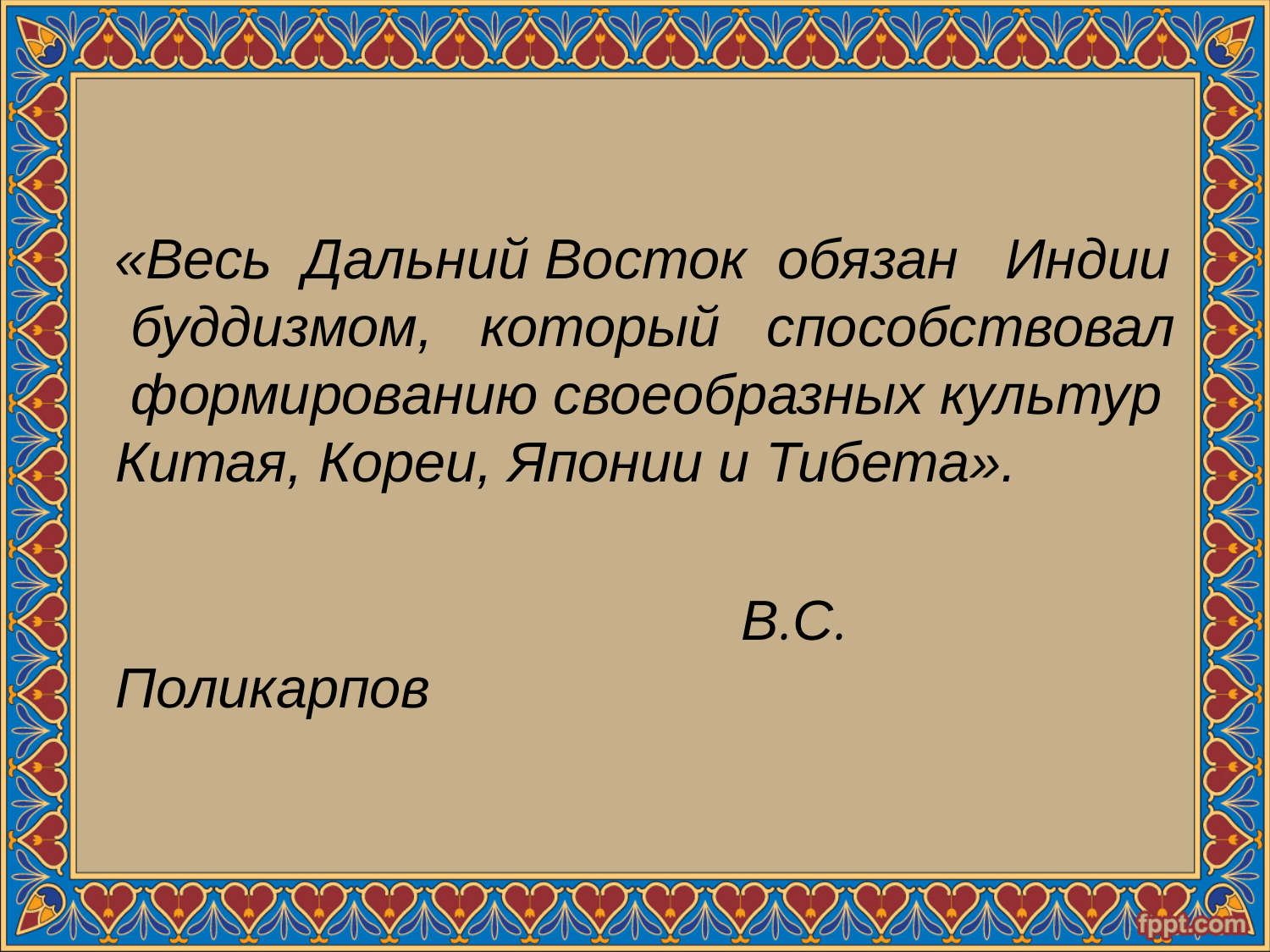

#
   «Весь  Дальний Восток  обязан   Индии  буддизмом,   который   способствовал  формированию своеобразных культур  Китая, Кореи, Японии и Тибета».

                                           В.С.  Поликарпов